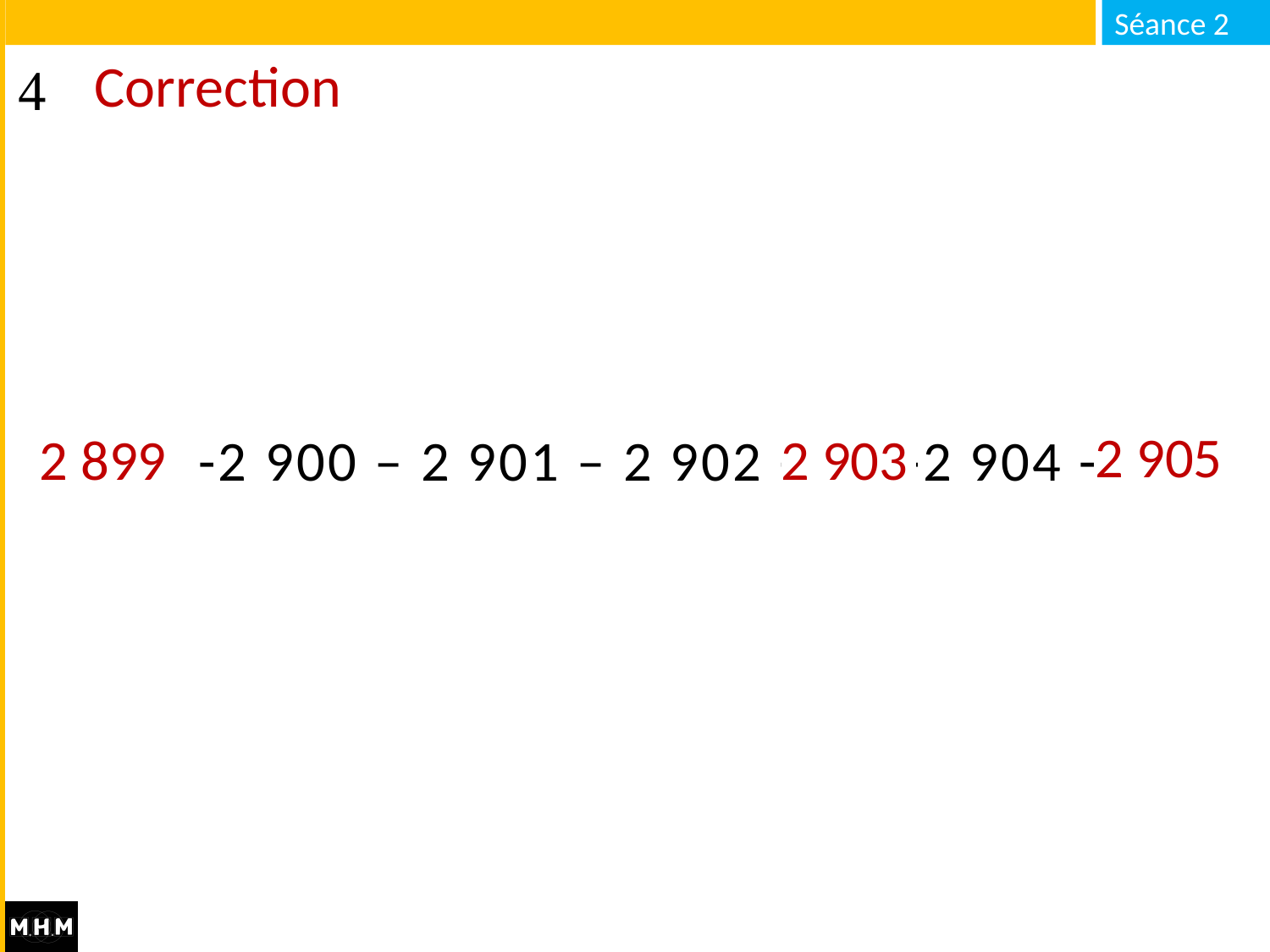

# Correction
2 905
2 899
2 903
… -2 900 – 2 901 – 2 902 -  …  -2 904 - …